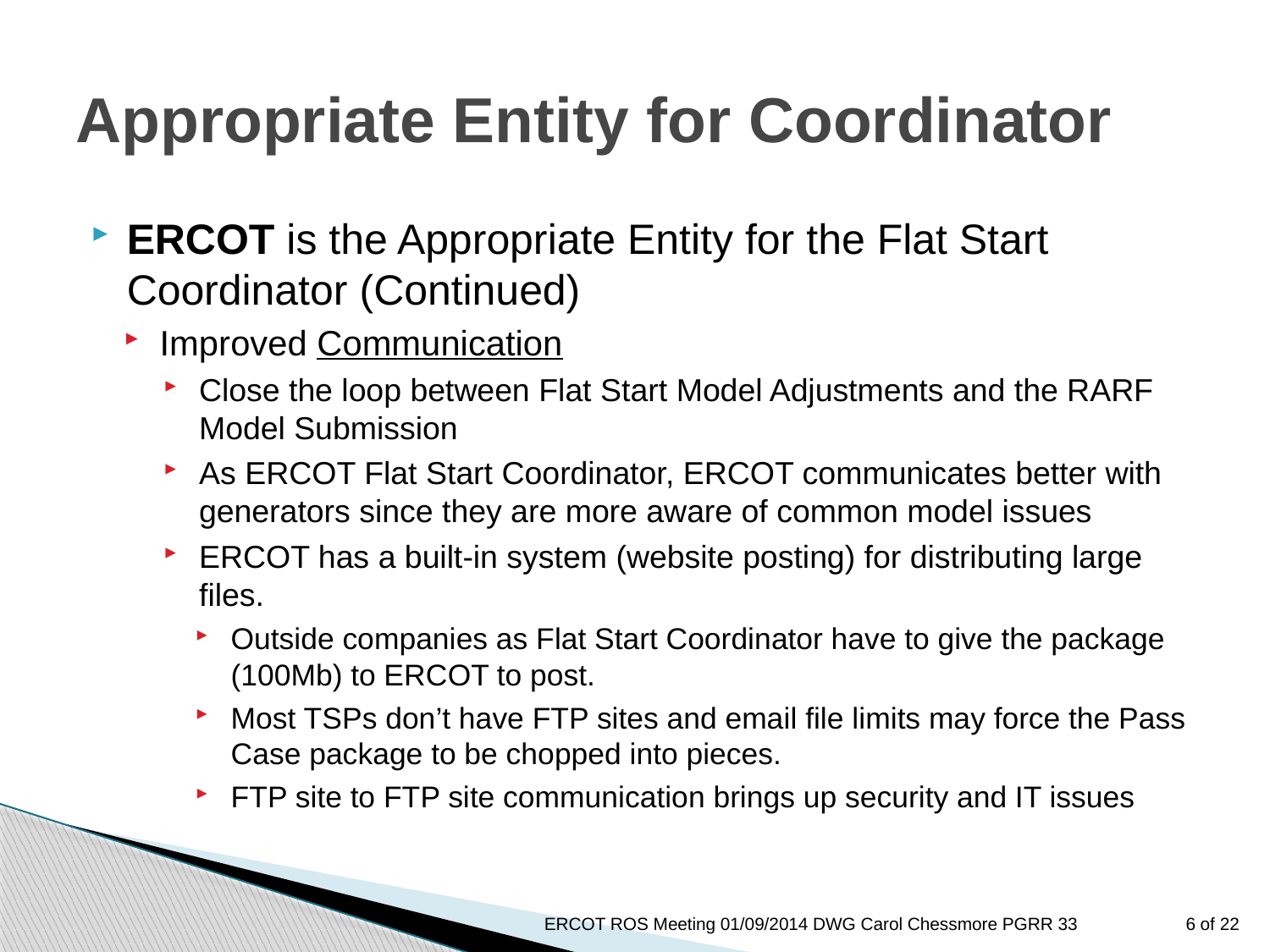

# Appropriate Entity for Coordinator
ERCOT is the Appropriate Entity for the Flat Start Coordinator (Continued)
Improved Communication
Close the loop between Flat Start Model Adjustments and the RARF Model Submission
As ERCOT Flat Start Coordinator, ERCOT communicates better with generators since they are more aware of common model issues
ERCOT has a built-in system (website posting) for distributing large files.
Outside companies as Flat Start Coordinator have to give the package (100Mb) to ERCOT to post.
Most TSPs don’t have FTP sites and email file limits may force the Pass Case package to be chopped into pieces.
FTP site to FTP site communication brings up security and IT issues

ERCOT ROS Meeting 01/09/2014 DWG Carol Chessmore PGRR 33
6 of 22